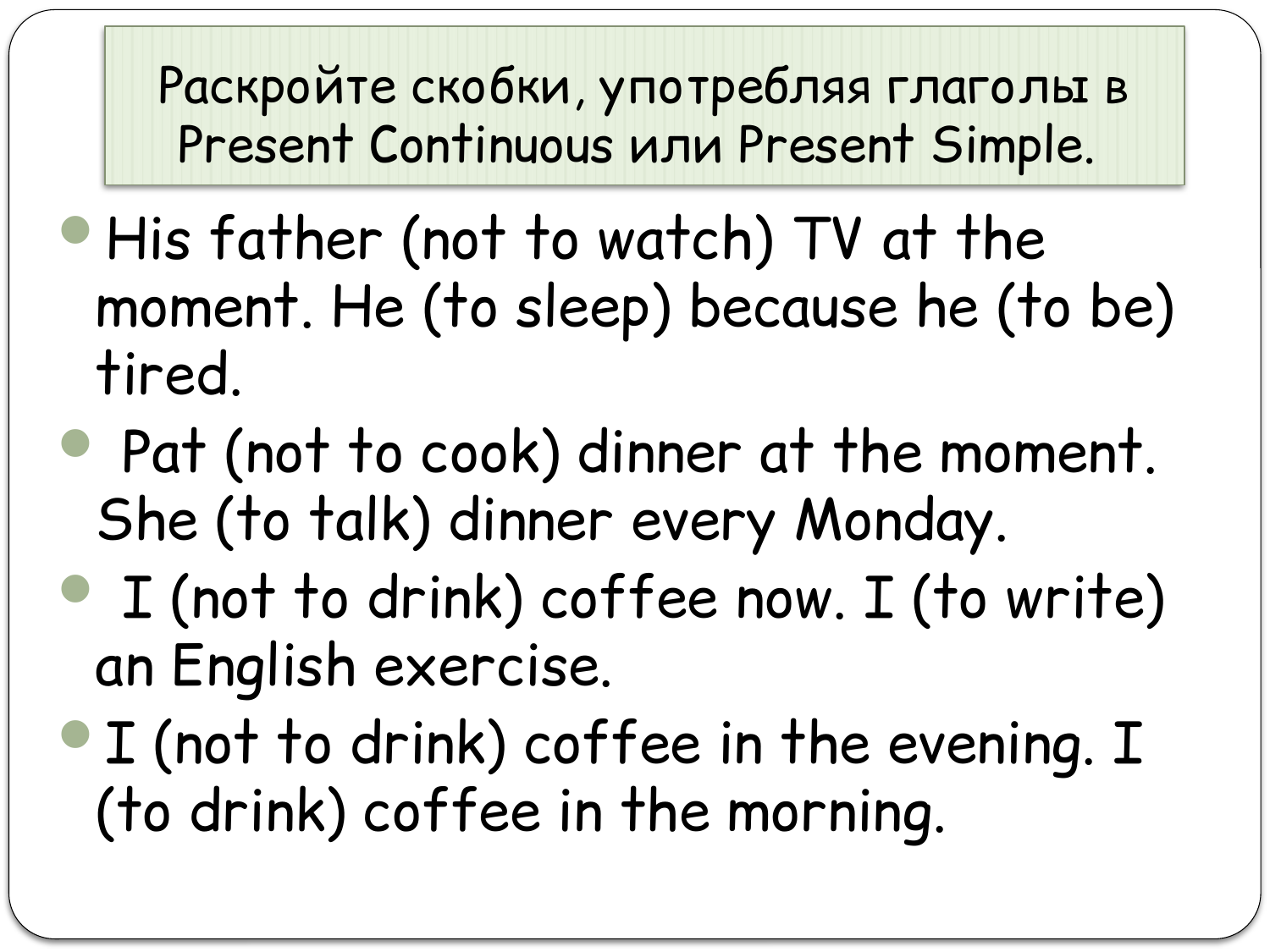

# Раскройте скобки, употребляя глаголы в Present Continuous или Present Simple.
His father (not to watch) TV at the moment. He (to sleep) because he (to be) tired.
 Pat (not to cook) dinner at the moment. She (to talk) dinner every Monday.
 I (not to drink) coffee now. I (to write) an English exercise.
I (not to drink) coffee in the evening. I (to drink) coffee in the morning.